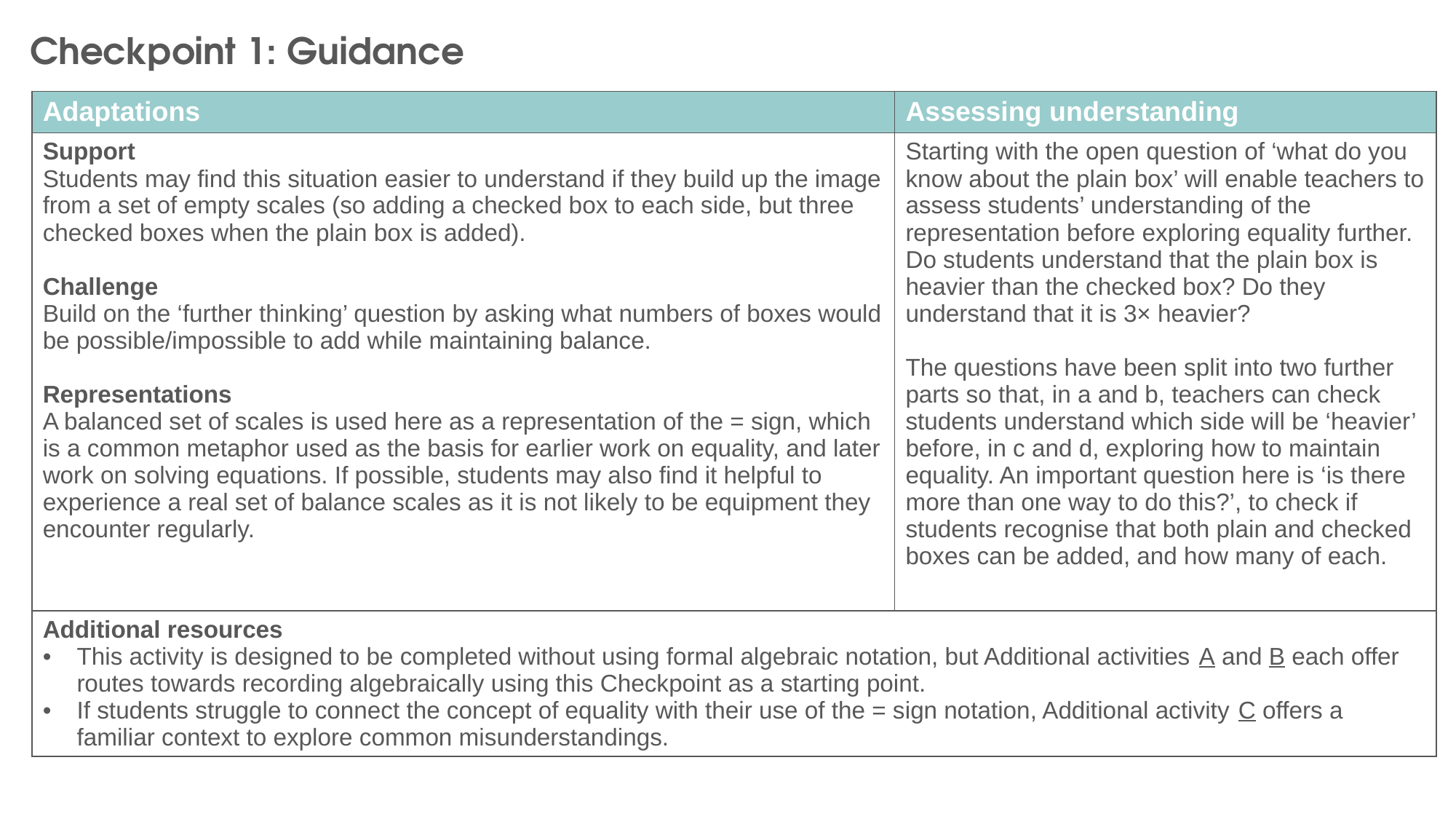

Checkpoint 1: Guidance
| Adaptations | Assessing understanding |
| --- | --- |
| Support Students may find this situation easier to understand if they build up the image from a set of empty scales (so adding a checked box to each side, but three checked boxes when the plain box is added). Challenge Build on the ‘further thinking’ question by asking what numbers of boxes would be possible/impossible to add while maintaining balance. Representations A balanced set of scales is used here as a representation of the = sign, which is a common metaphor used as the basis for earlier work on equality, and later work on solving equations. If possible, students may also find it helpful to experience a real set of balance scales as it is not likely to be equipment they encounter regularly. | Starting with the open question of ‘what do you know about the plain box’ will enable teachers to assess students’ understanding of the representation before exploring equality further. Do students understand that the plain box is heavier than the checked box? Do they understand that it is 3× heavier? The questions have been split into two further parts so that, in a and b, teachers can check students understand which side will be ‘heavier’ before, in c and d, exploring how to maintain equality. An important question here is ‘is there more than one way to do this?’, to check if students recognise that both plain and checked boxes can be added, and how many of each. |
| Additional resources This activity is designed to be completed without using formal algebraic notation, but Additional activities A and B each offer routes towards recording algebraically using this Checkpoint as a starting point. If students struggle to connect the concept of equality with their use of the = sign notation, Additional activity C offers a familiar context to explore common misunderstandings. |  |